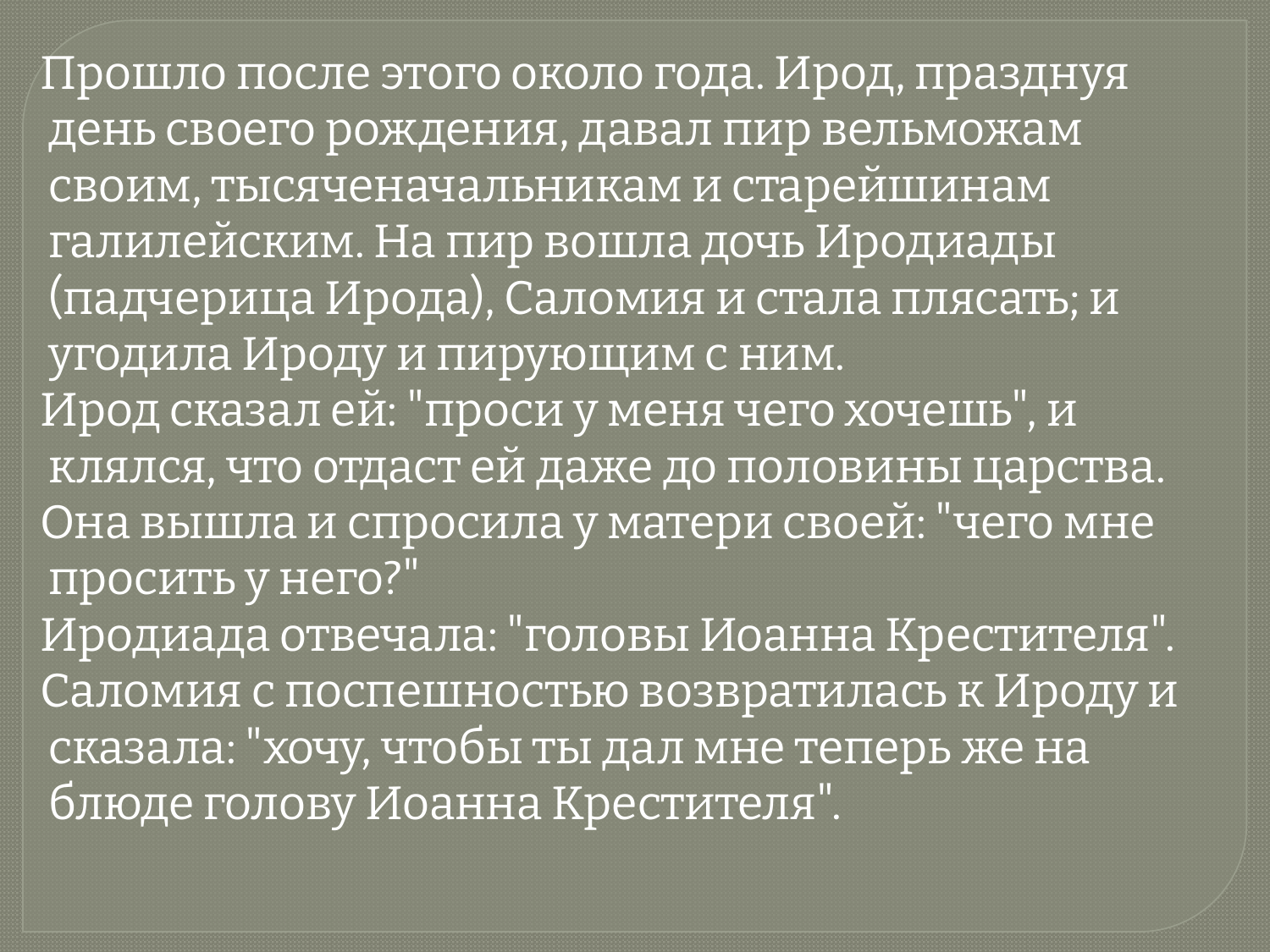

Прошло после этого около года. Ирод, празднуя день своего рождения, давал пир вельможам своим, тысяченачальникам и старейшинам галилейским. На пир вошла дочь Иродиады (падчерица Ирода), Саломия и стала плясать; и угодила Ироду и пирующим с ним.
   Ирод сказал ей: "проси у меня чего хочешь", и клялся, что отдаст ей даже до половины царства.
   Она вышла и спросила у матери своей: "чего мне просить у него?"
   Иродиада отвечала: "головы Иоанна Крестителя".
   Саломия с поспешностью возвратилась к Ироду и сказала: "хочу, чтобы ты дал мне теперь же на блюде голову Иоанна Крестителя".